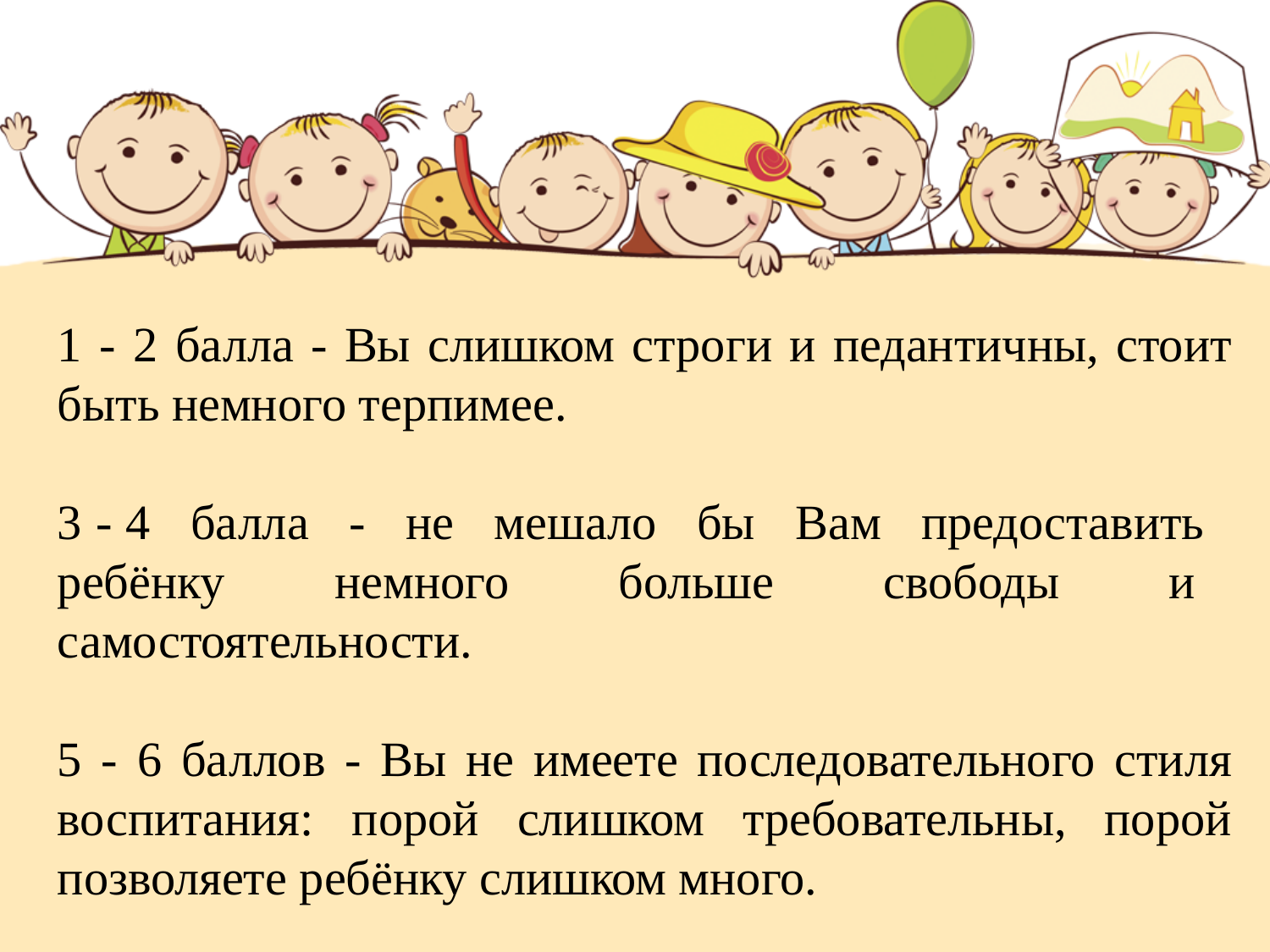

1 - 2 балла - Вы слишком строги и педантичны, стоит быть немного терпимее.

3 - 4   балла   -   не   мешало   бы   Вам   предоставить   ребёнку   немного   больше   свободы   и  самостоятельности.

5 - 6 баллов - Вы не имеете последовательного стиля воспитания: порой слишком требовательны, порой позволяете ребёнку слишком много.